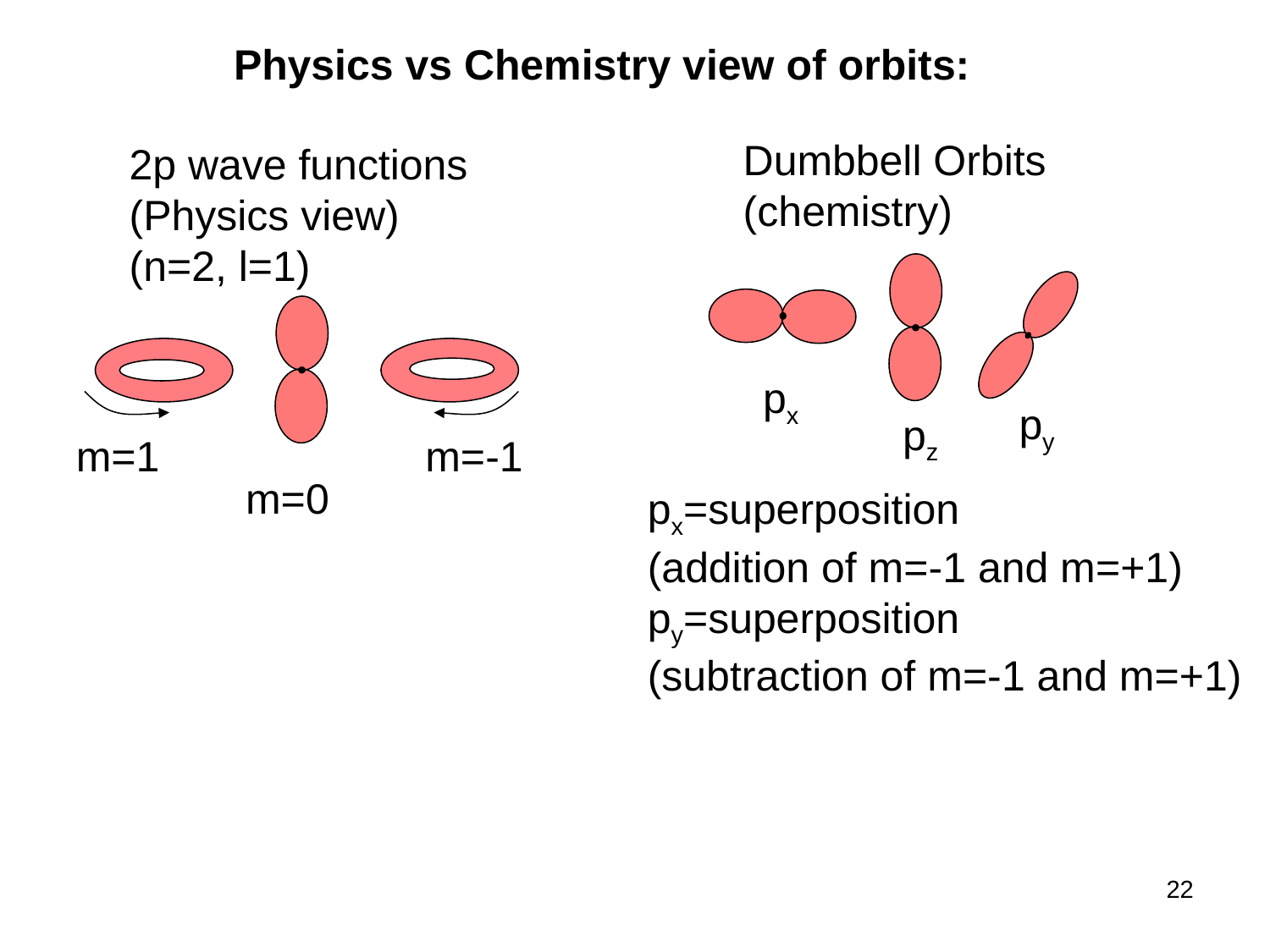

Physics vs Chemistry view of orbits:
Dumbbell Orbits
(chemistry)
2p wave functions
(Physics view)
(n=2, l=1)

px

py
pz
m=1
m=-1
m=0
px=superposition
(addition of m=-1 and m=+1)
py=superposition
(subtraction of m=-1 and m=+1)
22